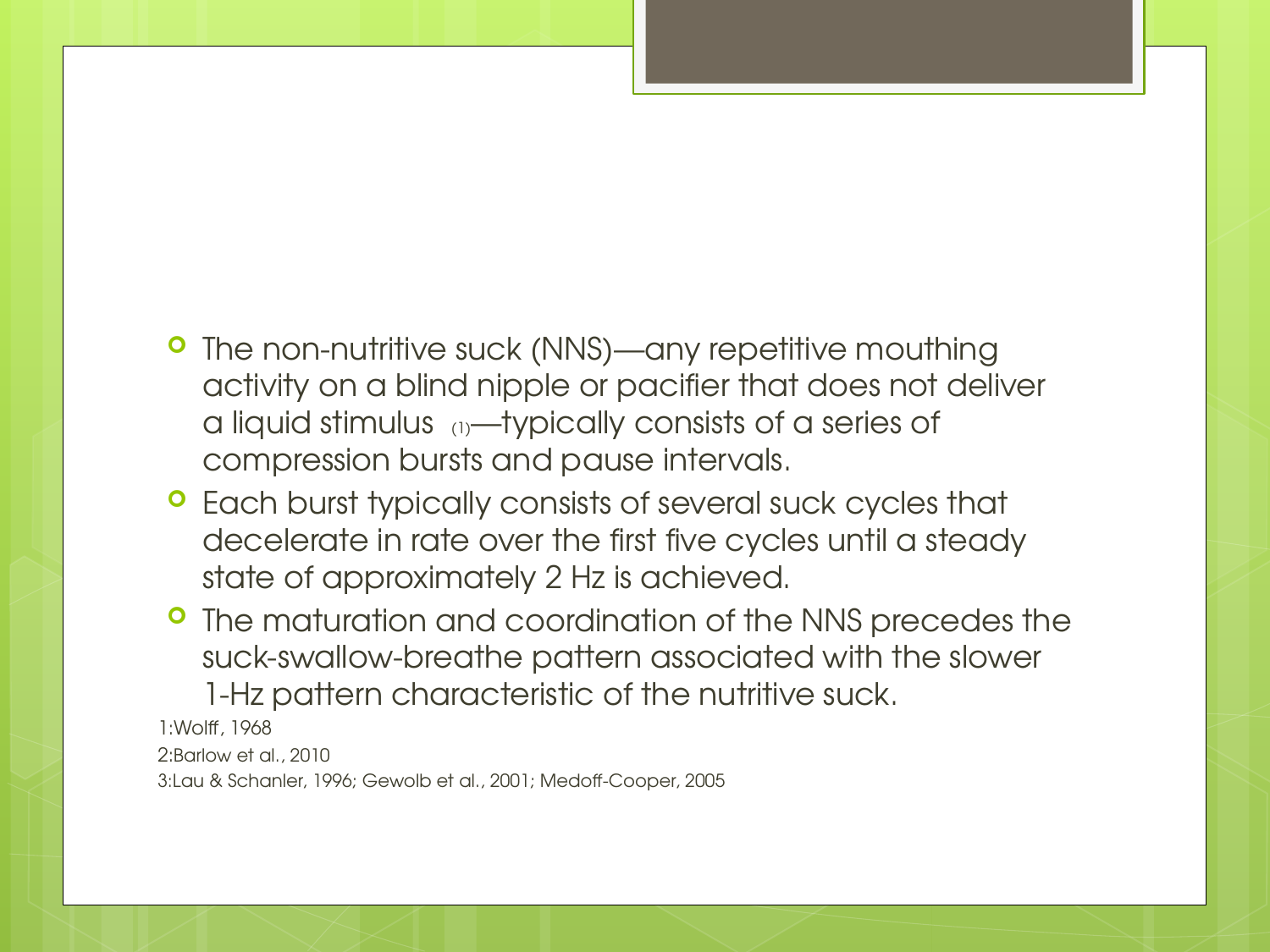

#
The non-nutritive suck (NNS)—any repetitive mouthing activity on a blind nipple or pacifier that does not deliver a liquid stimulus  (1)—typically consists of a series of compression bursts and pause intervals.
Each burst typically consists of several suck cycles that decelerate in rate over the first five cycles until a steady state of approximately 2 Hz is achieved.
The maturation and coordination of the NNS precedes the suck-swallow-breathe pattern associated with the slower 1-Hz pattern characteristic of the nutritive suck.
1:Wolff, 1968
2:Barlow et al., 2010
3:Lau & Schanler, 1996; Gewolb et al., 2001; Medoff-Cooper, 2005